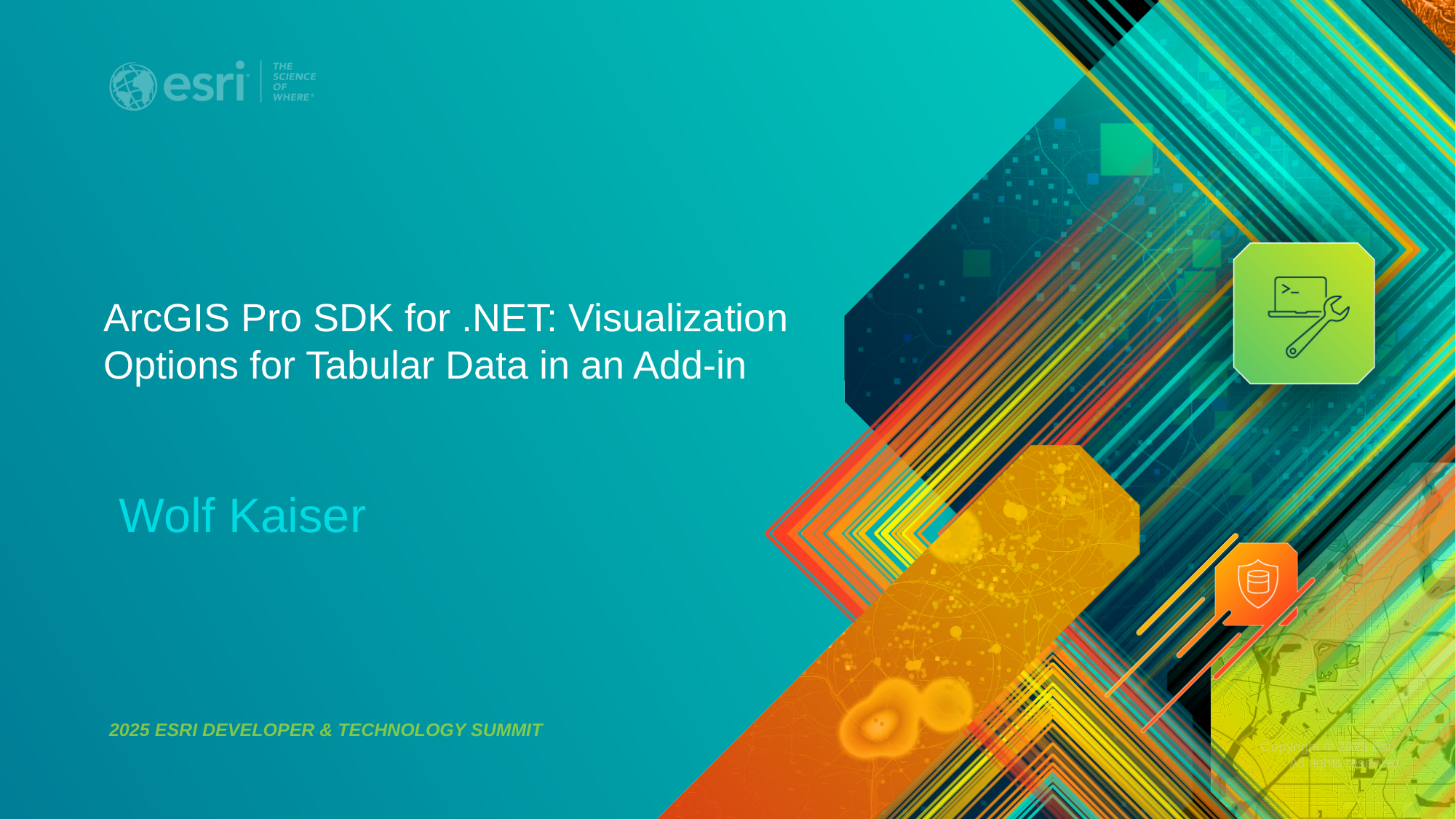

ArcGIS Pro SDK for .NET: Visualization Options for Tabular Data in an Add-in
Wolf Kaiser